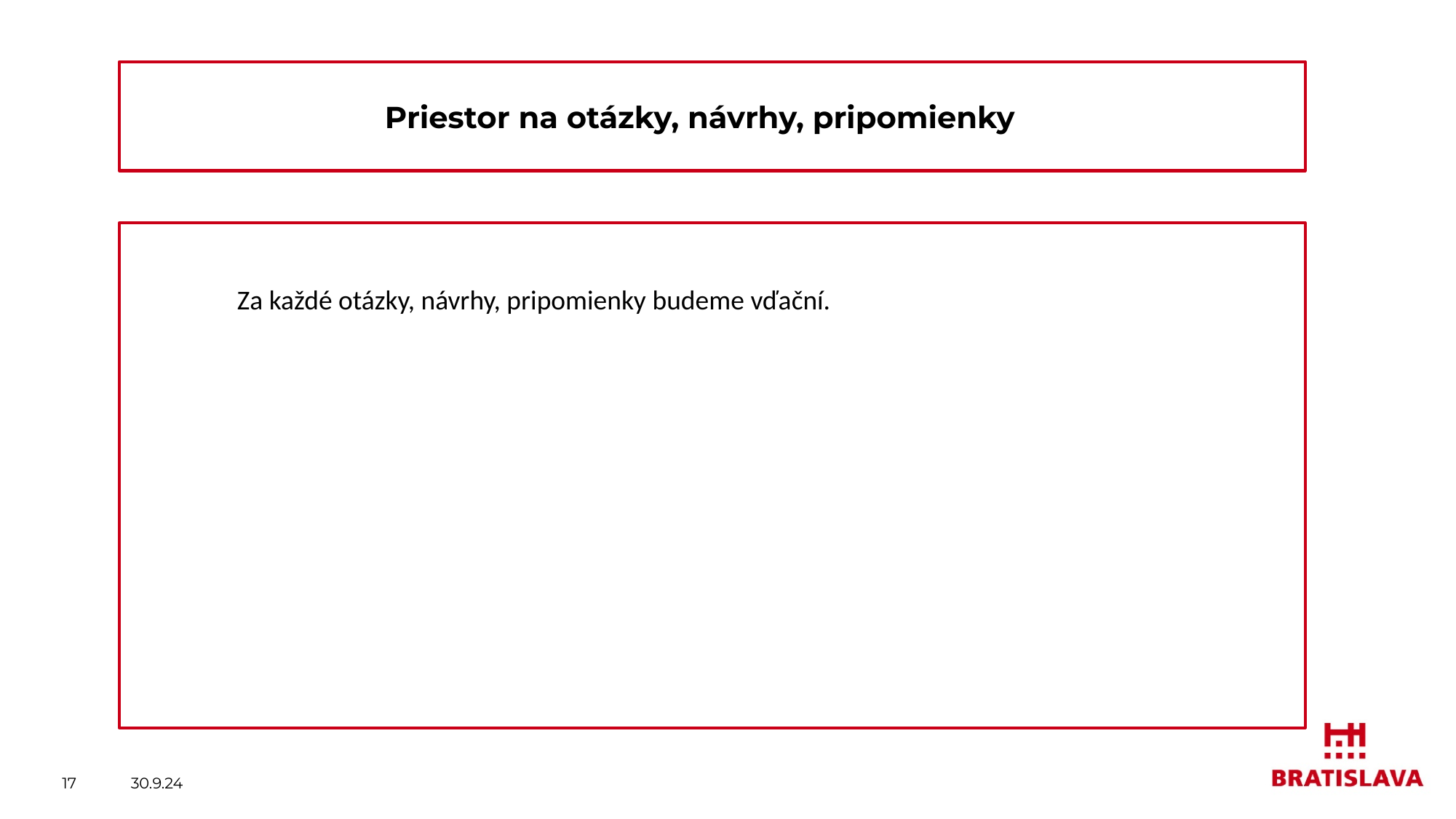

Priestor na otázky, návrhy, pripomienky

	Za každé otázky, návrhy, pripomienky budeme vďační.

17
30.9.24